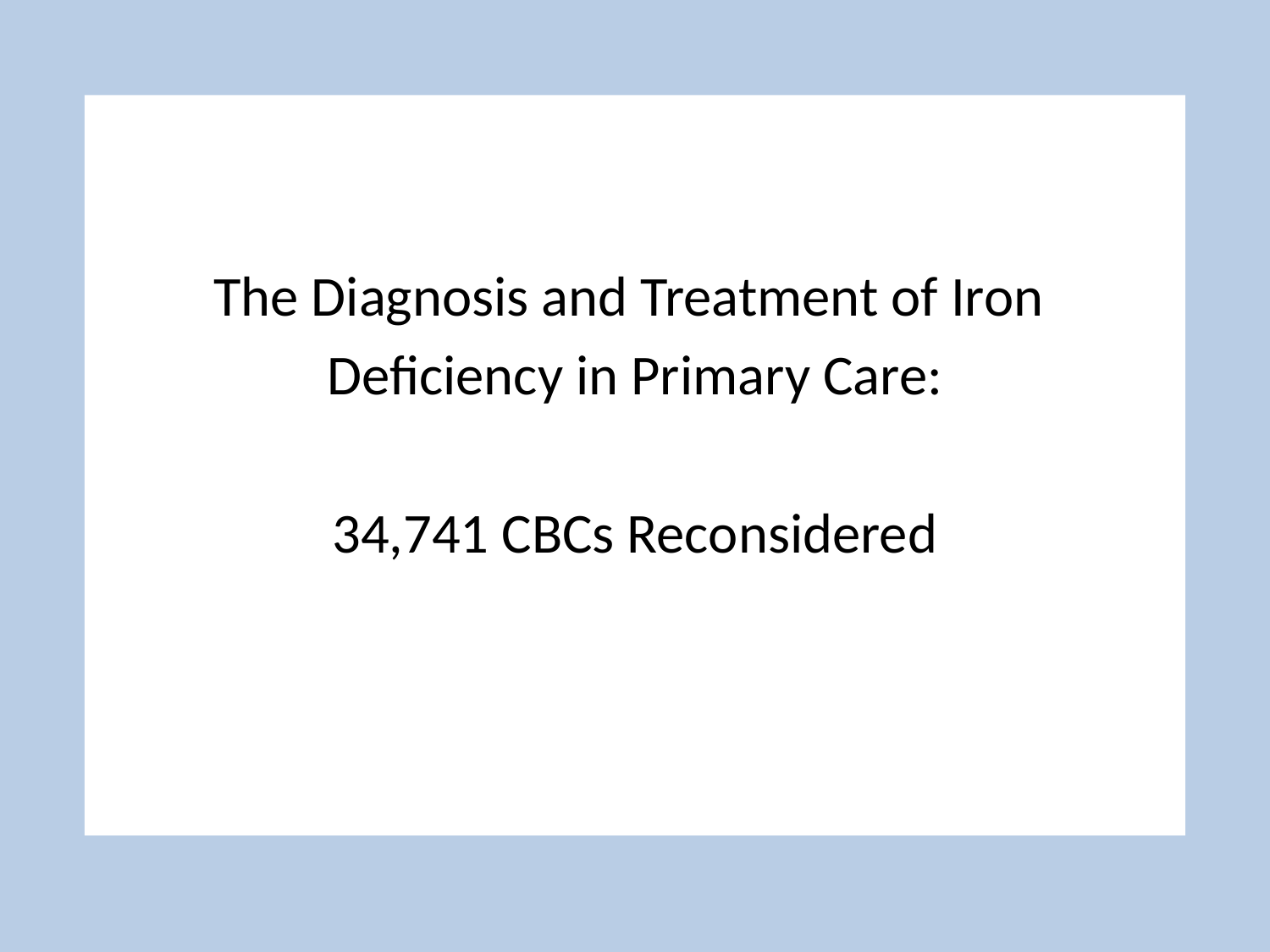

The Diagnosis and Treatment of Iron
Deficiency in Primary Care:

34,741 CBCs Reconsidered
#